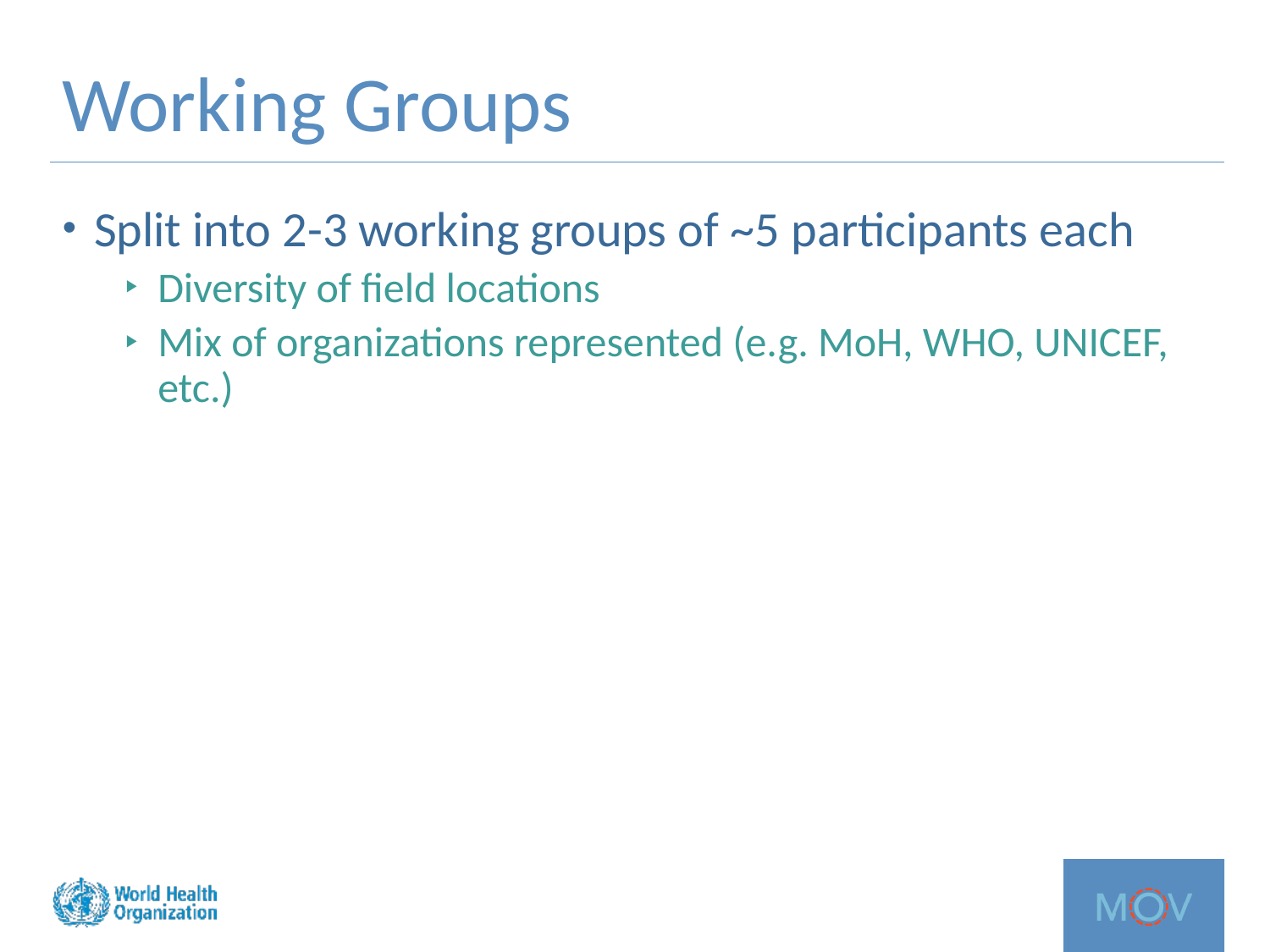

# Working Groups
Split into 2-3 working groups of ~5 participants each
Diversity of field locations
Mix of organizations represented (e.g. MoH, WHO, UNICEF, etc.)